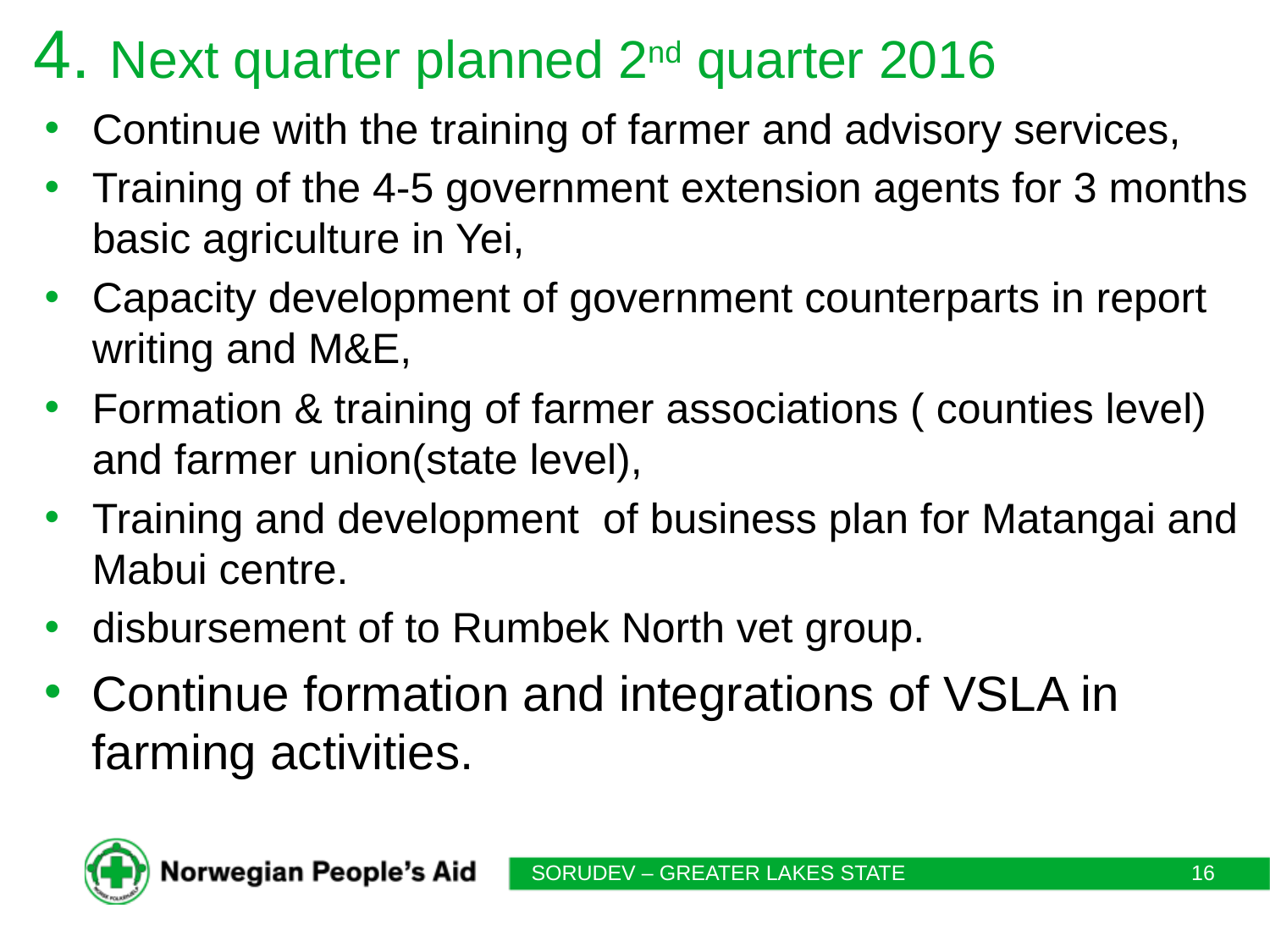

# 4. Next quarter planned 2nd quarter 2016
Continue with the training of farmer and advisory services,
Training of the 4-5 government extension agents for 3 months basic agriculture in Yei,
Capacity development of government counterparts in report writing and M&E,
Formation & training of farmer associations ( counties level) and farmer union(state level),
Training and development  of business plan for Matangai and Mabui centre.
disbursement of to Rumbek North vet group.
Continue formation and integrations of VSLA in  farming activities.

SORUDEV – GREATER LAKES STATE
16